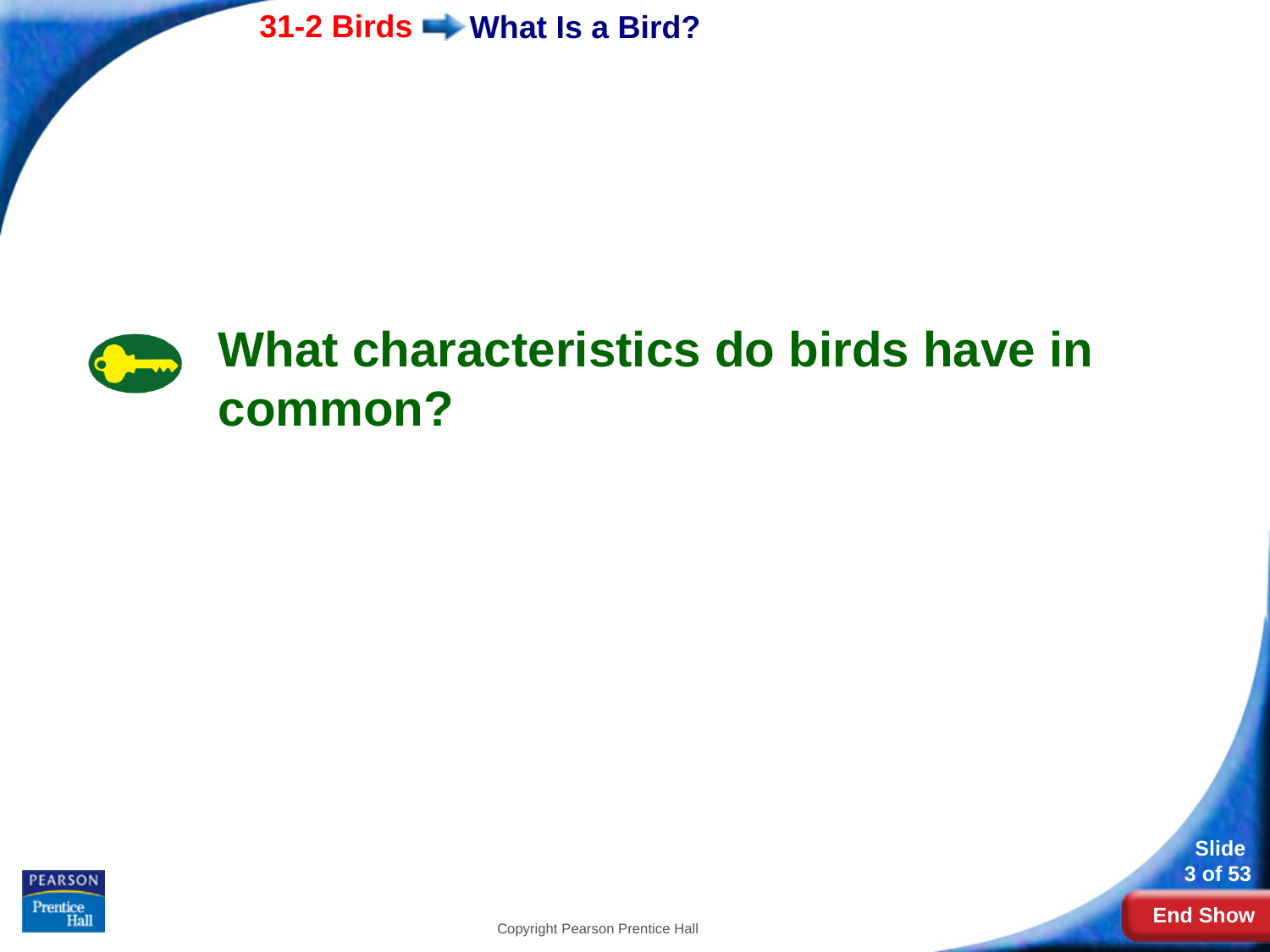

# What Is a Bird?

What characteristics do birds have in common?

Copyright Pearson Prentice Hall